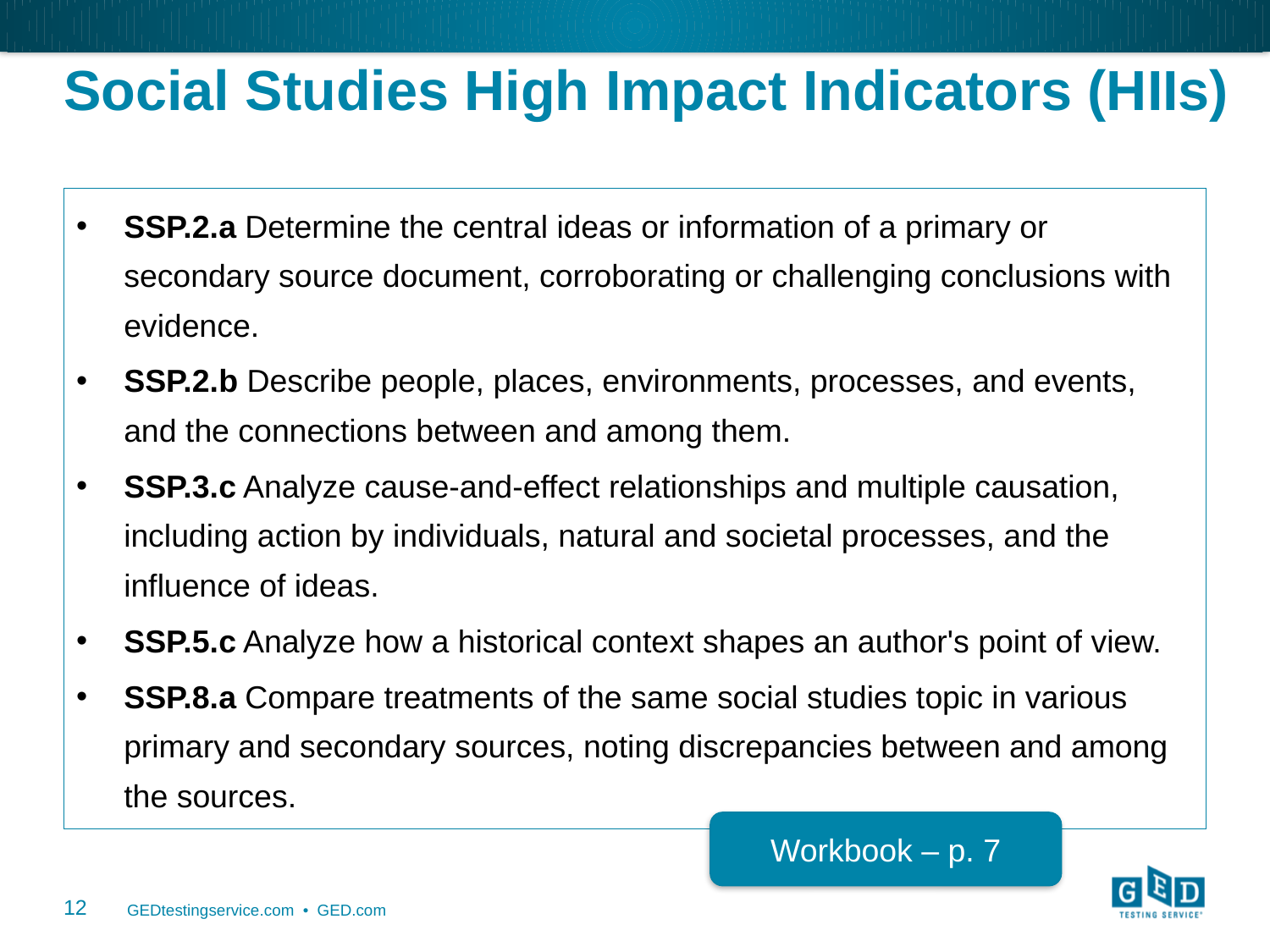

# Social Studies High Impact Indicators (HIIs)
SSP.2.a Determine the central ideas or information of a primary or secondary source document, corroborating or challenging conclusions with evidence.
SSP.2.b Describe people, places, environments, processes, and events, and the connections between and among them.
SSP.3.c Analyze cause-and-effect relationships and multiple causation, including action by individuals, natural and societal processes, and the influence of ideas.
SSP.5.c Analyze how a historical context shapes an author's point of view.
SSP.8.a Compare treatments of the same social studies topic in various primary and secondary sources, noting discrepancies between and among the sources.

Workbook – p. 7
12